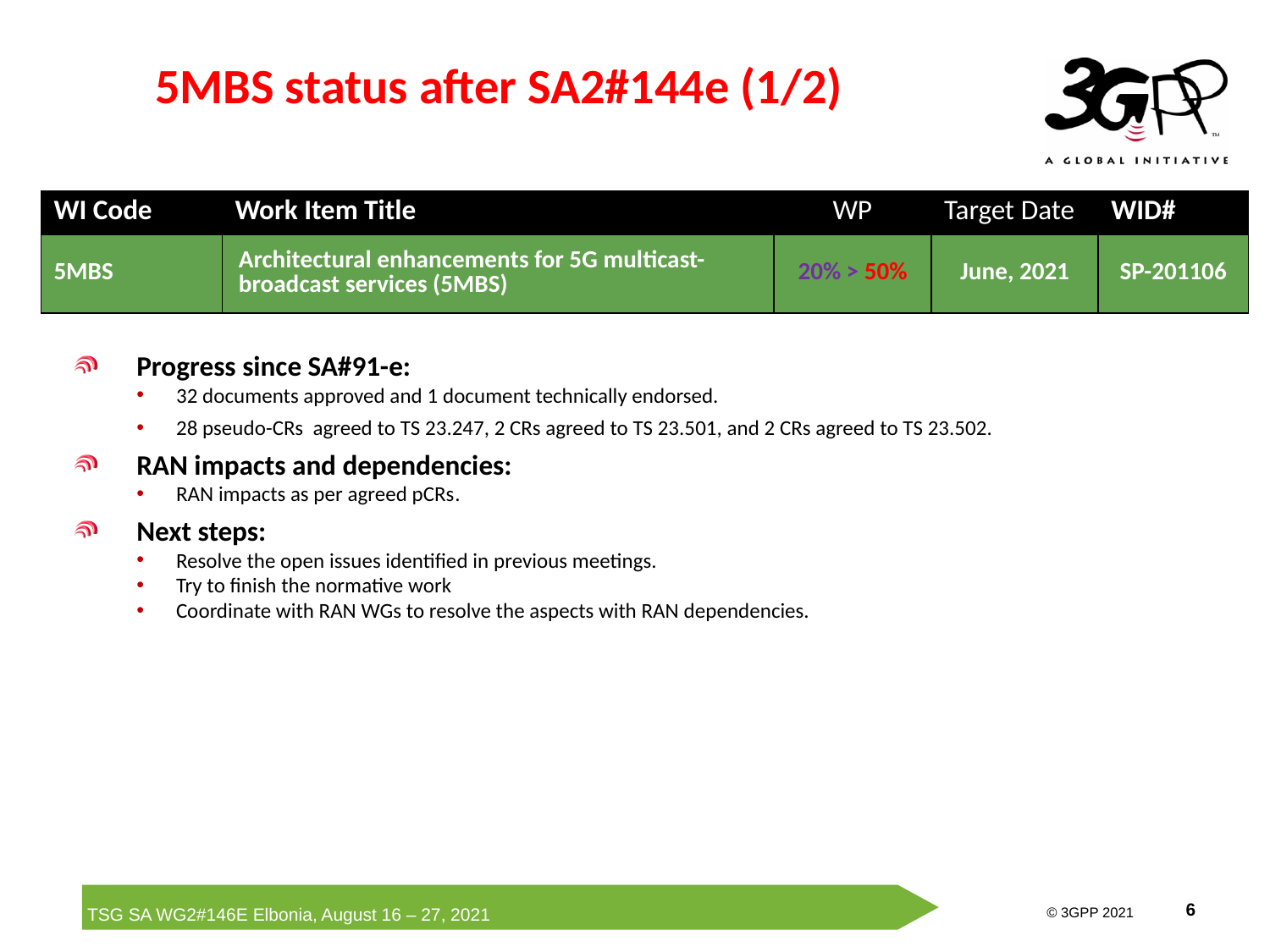

# 5MBS status after SA2#144e (1/2)
| WI Code | Work Item Title | WP | Target Date | WID# |
| --- | --- | --- | --- | --- |
| 5MBS | Architectural enhancements for 5G multicast-broadcast services (5MBS) | 20% > 50% | June, 2021 | SP-201106 |
Progress since SA#91-e:
32 documents approved and 1 document technically endorsed.
28 pseudo-CRs  agreed to TS 23.247, 2 CRs agreed to TS 23.501, and 2 CRs agreed to TS 23.502.
RAN impacts and dependencies:
RAN impacts as per agreed pCRs.
Next steps:
Resolve the open issues identified in previous meetings.
Try to finish the normative work
Coordinate with RAN WGs to resolve the aspects with RAN dependencies.